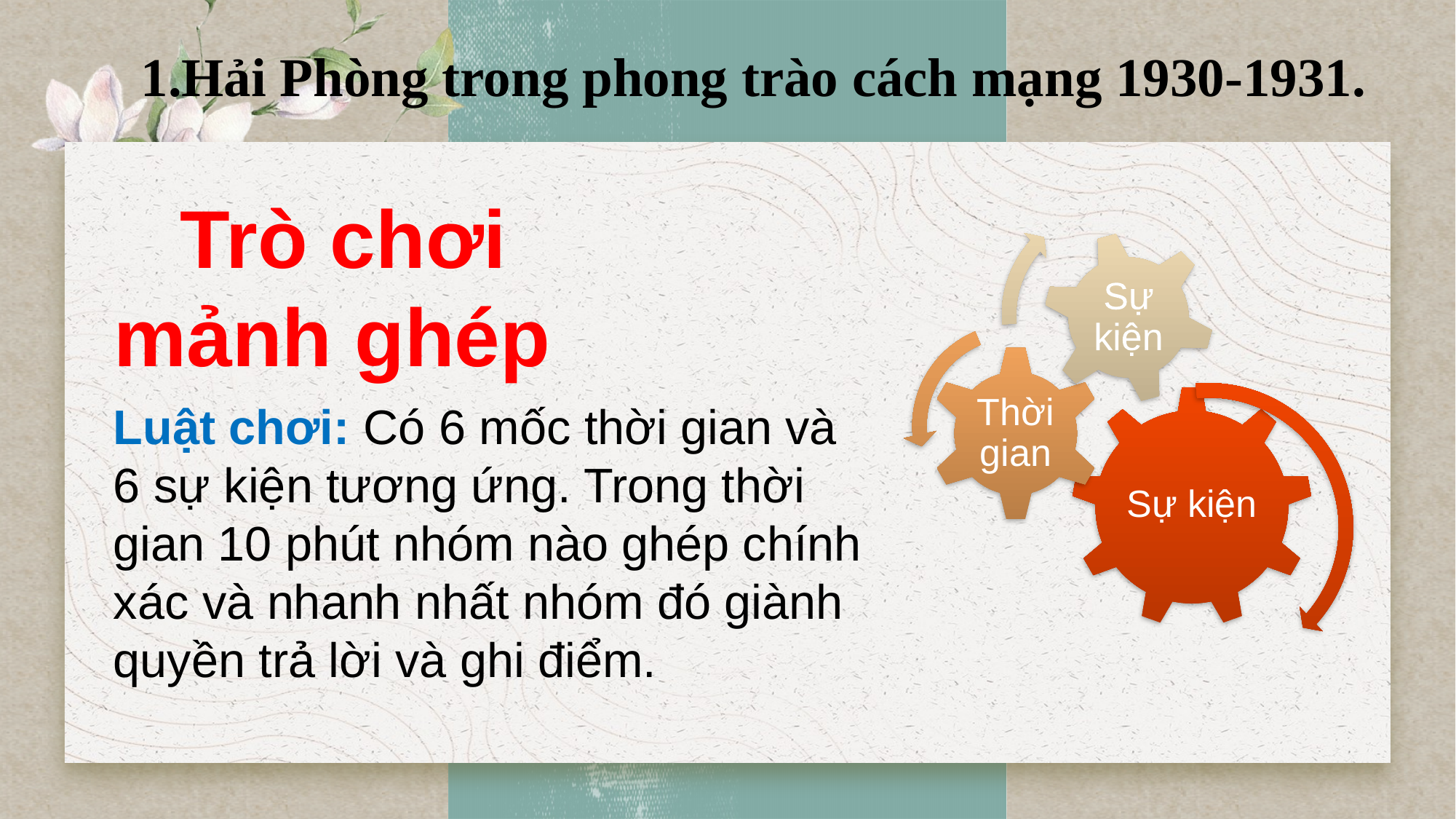

Hải Phòng trong phong trào cách mạng 1930-1931.
Trò chơi mảnh ghép
Sự kiện
Thời gian
Sự kiện
Luật chơi: Có 6 mốc thời gian và 6 sự kiện tương ứng. Trong thời gian 10 phút nhóm nào ghép chính xác và nhanh nhất nhóm đó giành quyền trả lời và ghi điểm.